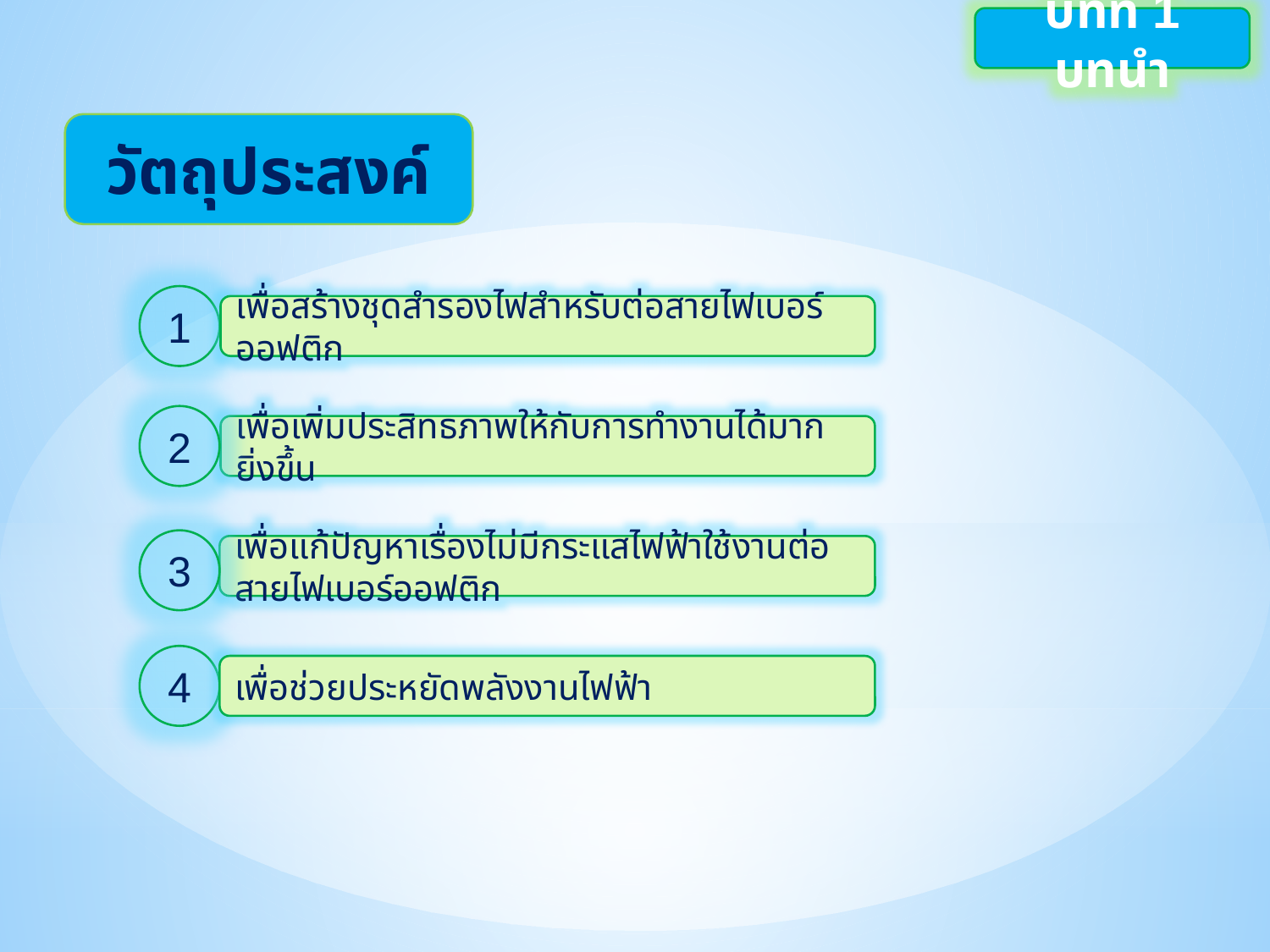

บทที่ 1 บทนำ
วัตถุประสงค์
1
เพื่อสร้างชุดสำรองไฟสำหรับต่อสายไฟเบอร์ออฟติก
2
เพื่อเพิ่มประสิทธภาพให้กับการทำงานได้มากยิ่งขึ้น
3
เพื่อแก้ปัญหาเรื่องไม่มีกระแสไฟฟ้าใช้งานต่อสายไฟเบอร์ออฟติก
4
เพื่อช่วยประหยัดพลังงานไฟฟ้า